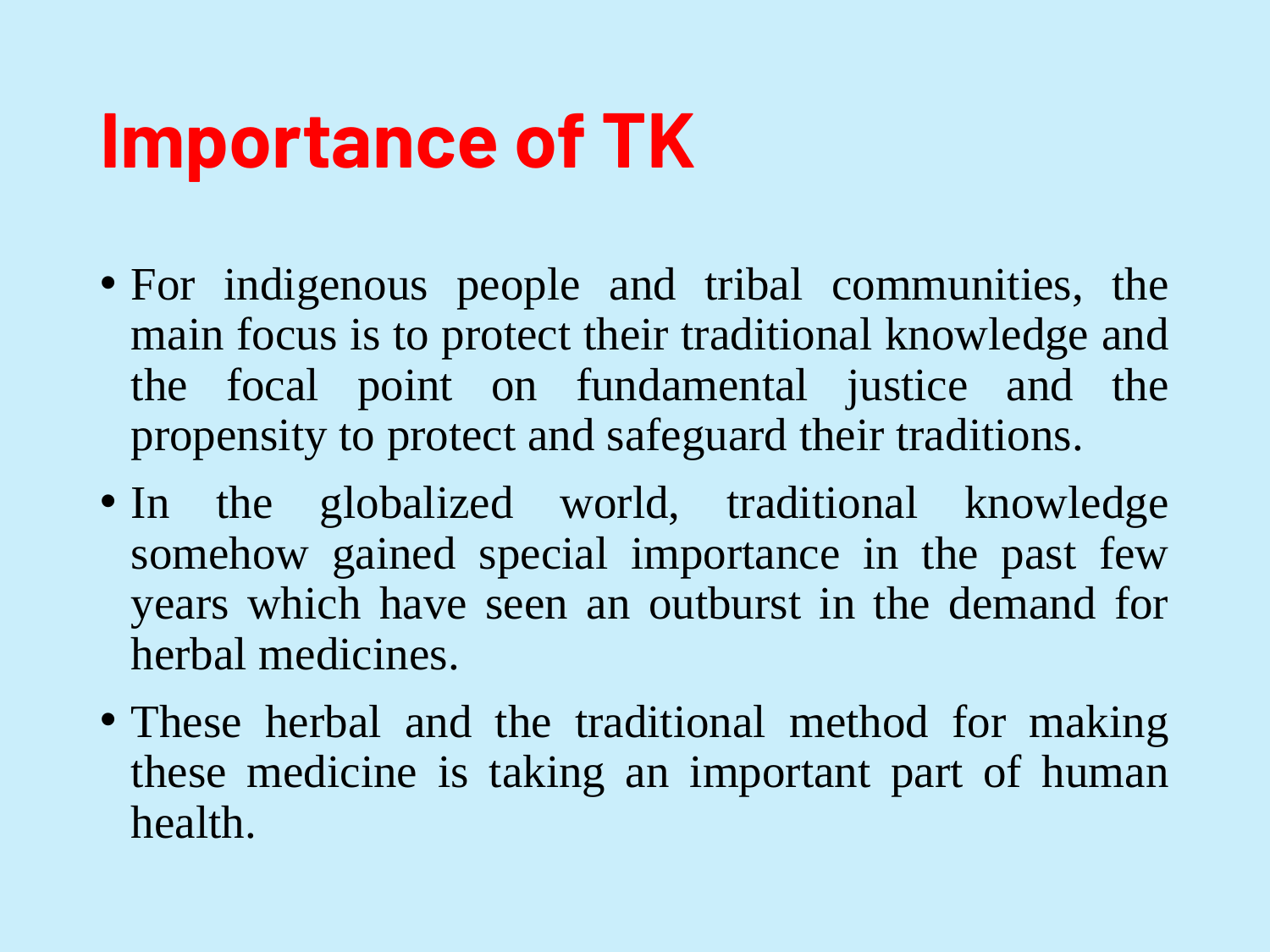

# Importance of TK
For indigenous people and tribal communities, the main focus is to protect their traditional knowledge and the focal point on fundamental justice and the propensity to protect and safeguard their traditions.
In the globalized world, traditional knowledge somehow gained special importance in the past few years which have seen an outburst in the demand for herbal medicines.
These herbal and the traditional method for making these medicine is taking an important part of human health.